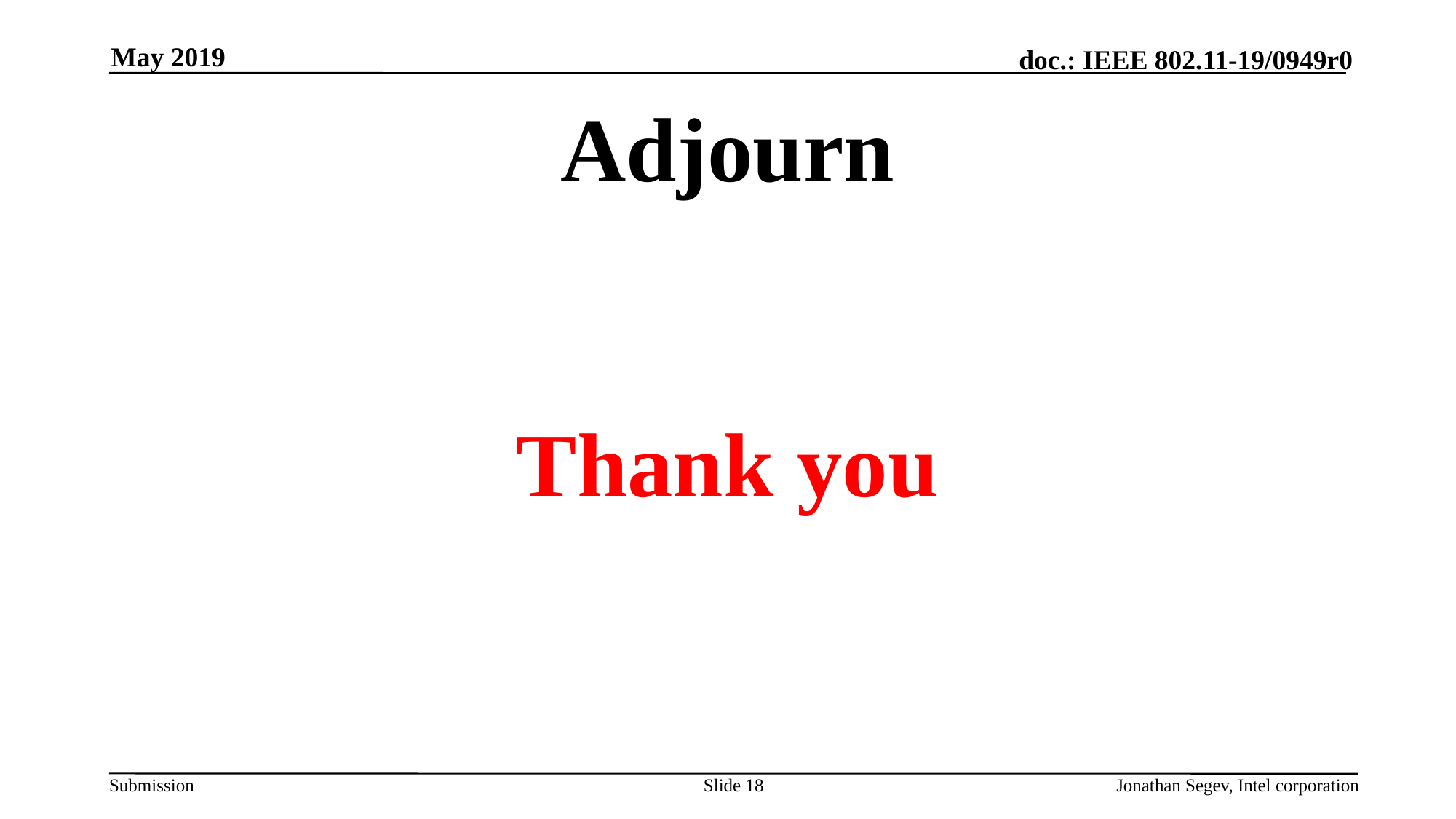

May 2019
# Adjourn

Thank you
Slide 18
Jonathan Segev, Intel corporation